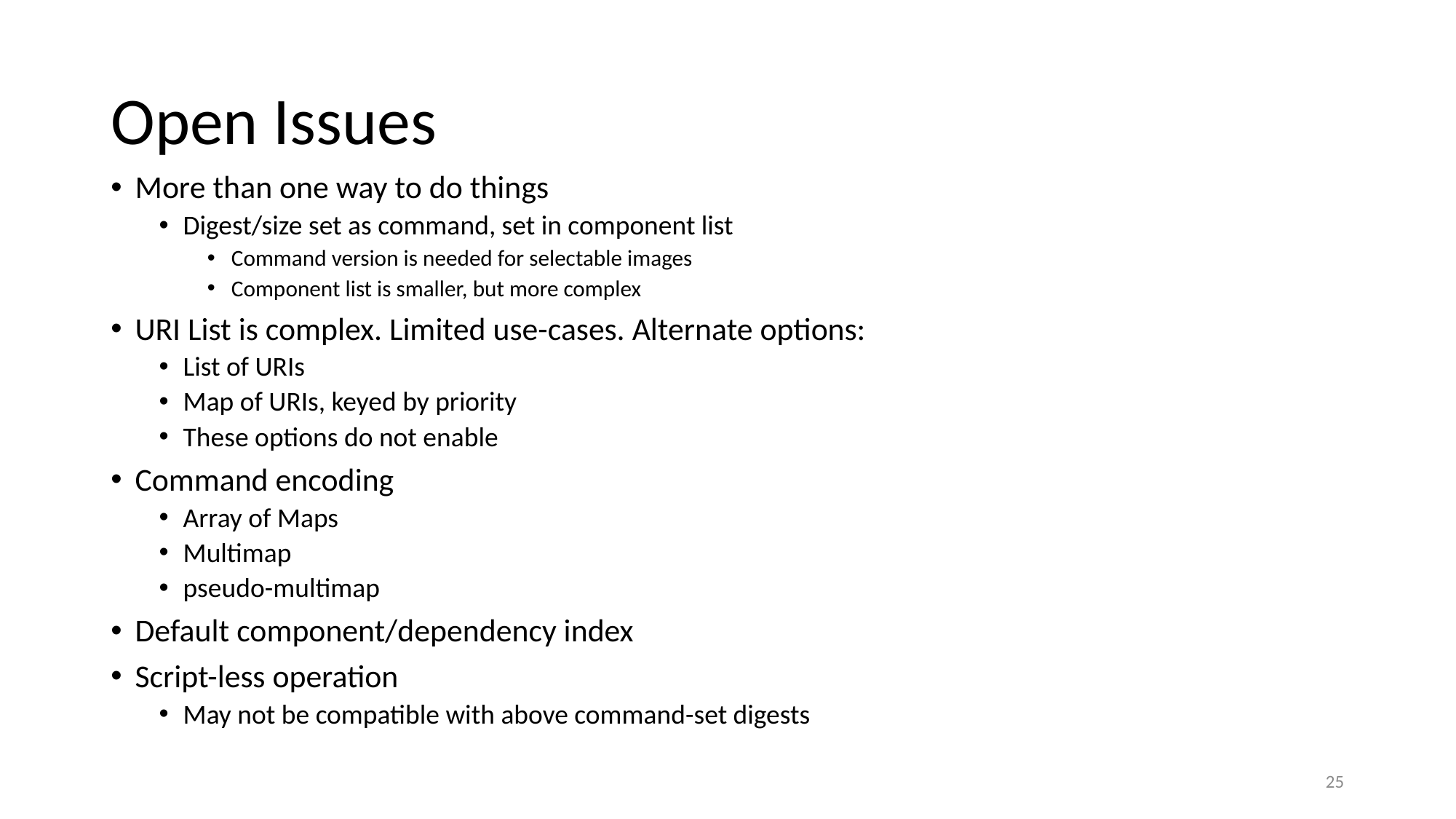

# Open Issues
More than one way to do things
Digest/size set as command, set in component list
Command version is needed for selectable images
Component list is smaller, but more complex
URI List is complex. Limited use-cases. Alternate options:
List of URIs
Map of URIs, keyed by priority
These options do not enable
Command encoding
Array of Maps
Multimap
pseudo-multimap
Default component/dependency index
Script-less operation
May not be compatible with above command-set digests
25